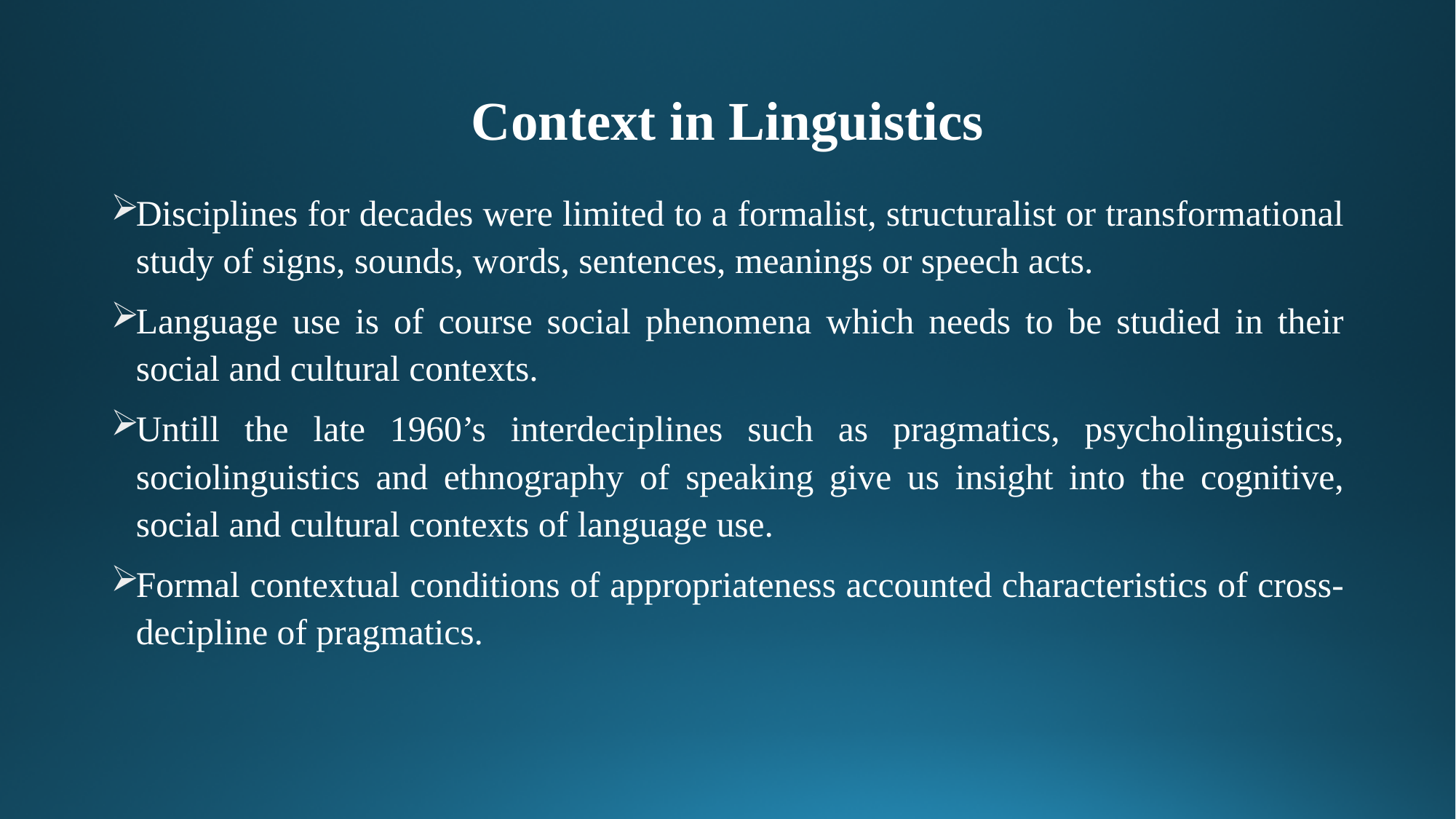

# Context in Linguistics
Disciplines for decades were limited to a formalist, structuralist or transformational study of signs, sounds, words, sentences, meanings or speech acts.
Language use is of course social phenomena which needs to be studied in their social and cultural contexts.
Untill the late 1960’s interdeciplines such as pragmatics, psycholinguistics, sociolinguistics and ethnography of speaking give us insight into the cognitive, social and cultural contexts of language use.
Formal contextual conditions of appropriateness accounted characteristics of cross- decipline of pragmatics.